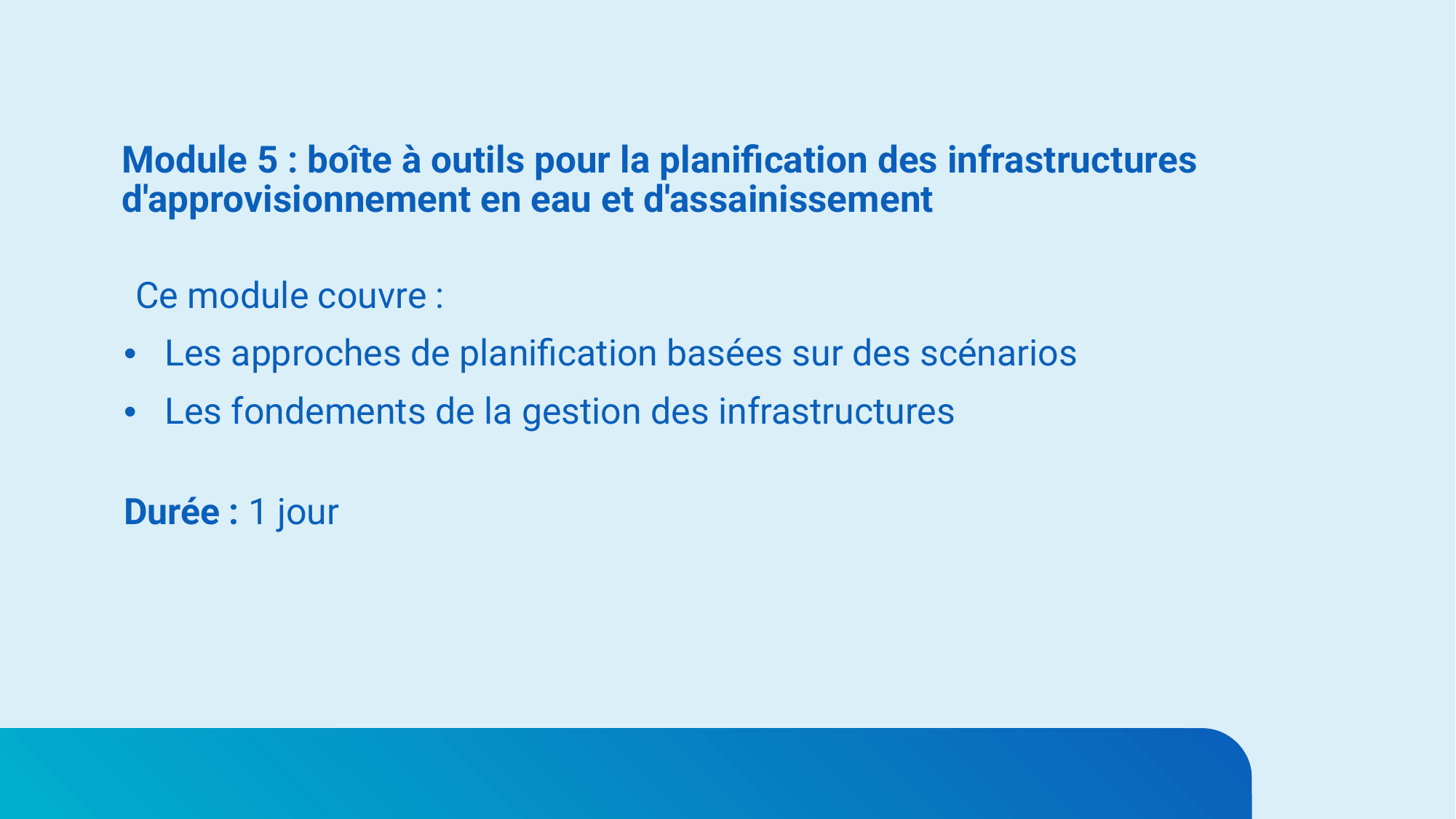

# Module 5 : boîte à outils pour la planification des infrastructures d'approvisionnement en eau et d'assainissement
Ce module couvre :
Les approches de planification basées sur des scénarios
Les fondements de la gestion des infrastructures
Durée : 1 jour